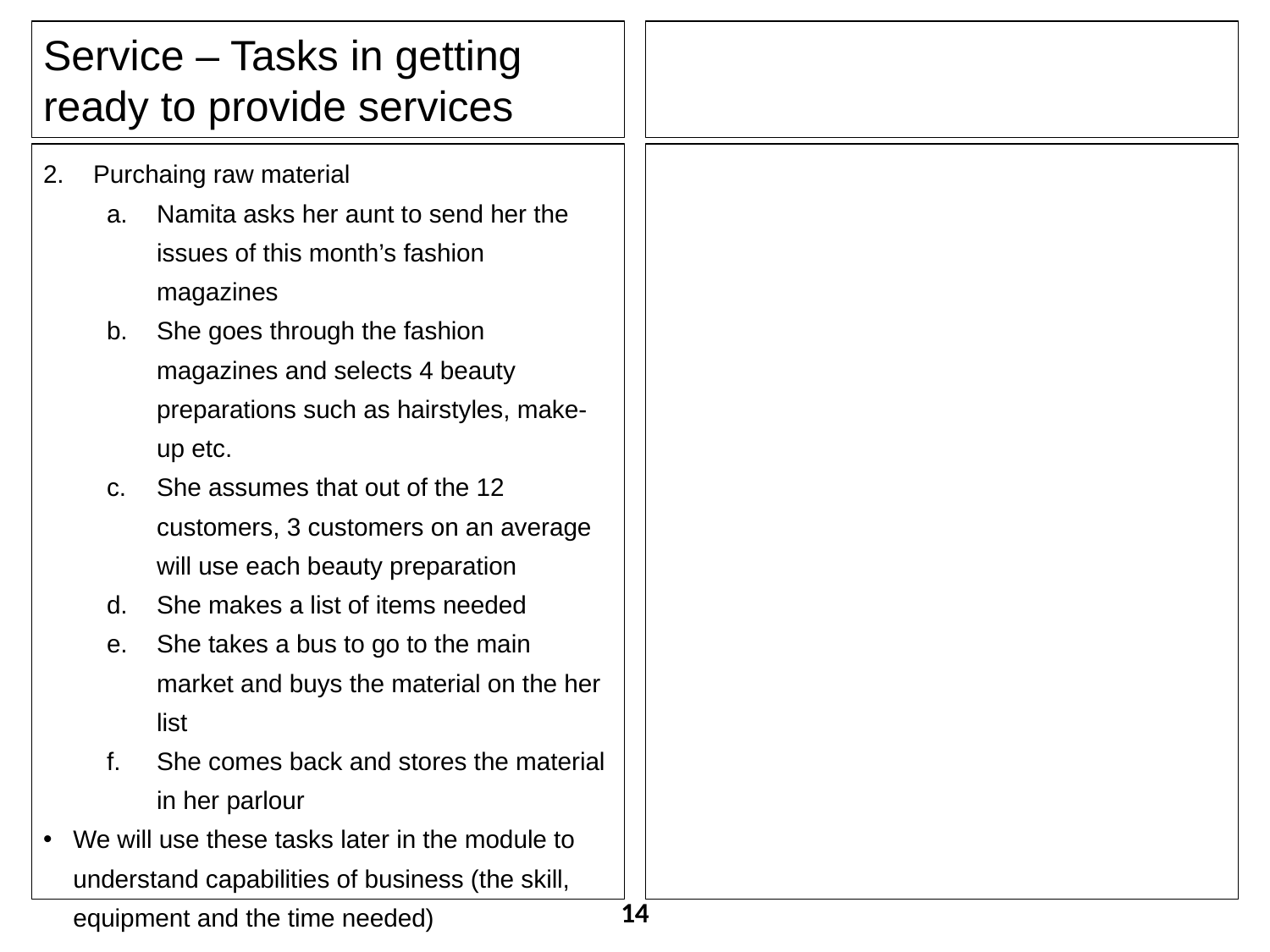

Service – Tasks in getting ready to provide services

Purchaing raw material
Namita asks her aunt to send her the issues of this month’s fashion magazines
She goes through the fashion magazines and selects 4 beauty preparations such as hairstyles, make-up etc.
She assumes that out of the 12 customers, 3 customers on an average will use each beauty preparation
She makes a list of items needed
She takes a bus to go to the main market and buys the material on the her list
She comes back and stores the material in her parlour
We will use these tasks later in the module to understand capabilities of business (the skill, equipment and the time needed)

14